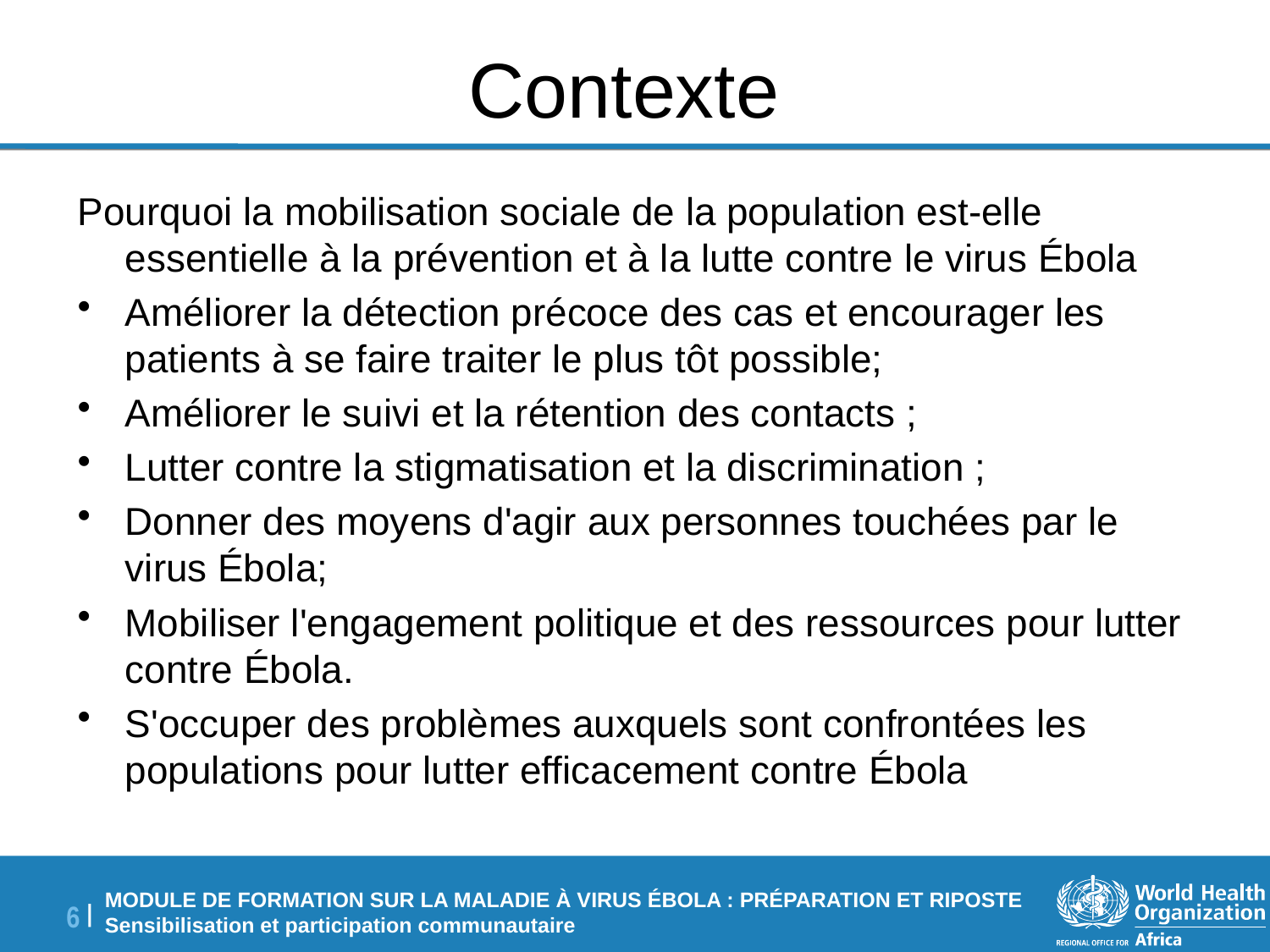

# Contexte

Pourquoi la mobilisation sociale de la population est-elle essentielle à la prévention et à la lutte contre le virus Ébola
Améliorer la détection précoce des cas et encourager les patients à se faire traiter le plus tôt possible;
Améliorer le suivi et la rétention des contacts ;
Lutter contre la stigmatisation et la discrimination ;
Donner des moyens d'agir aux personnes touchées par le virus Ébola;
Mobiliser l'engagement politique et des ressources pour lutter contre Ébola.
S'occuper des problèmes auxquels sont confrontées les populations pour lutter efficacement contre Ébola